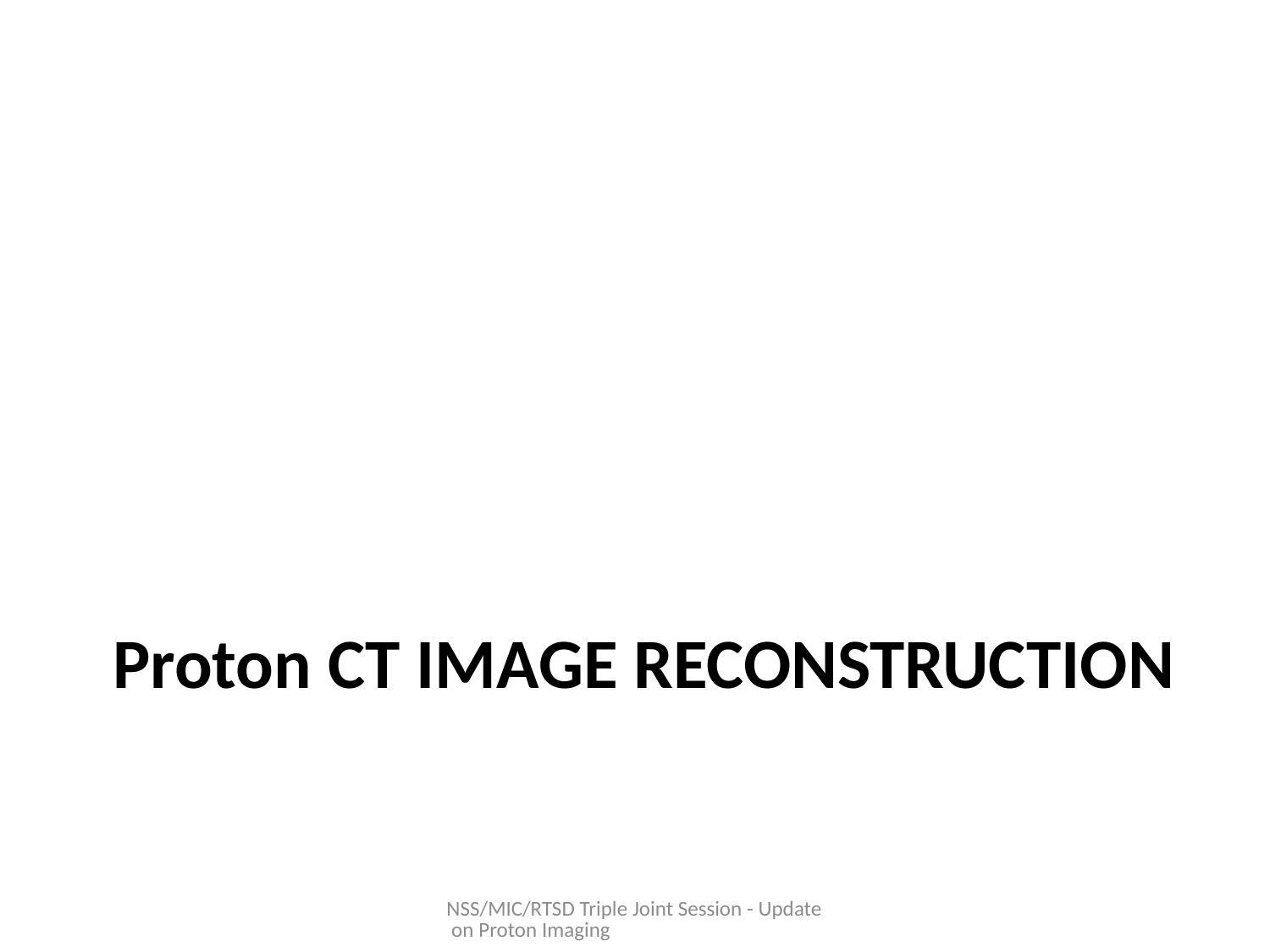

# Proton CT image Reconstruction
NSS/MIC/RTSD Triple Joint Session - Update on Proton Imaging